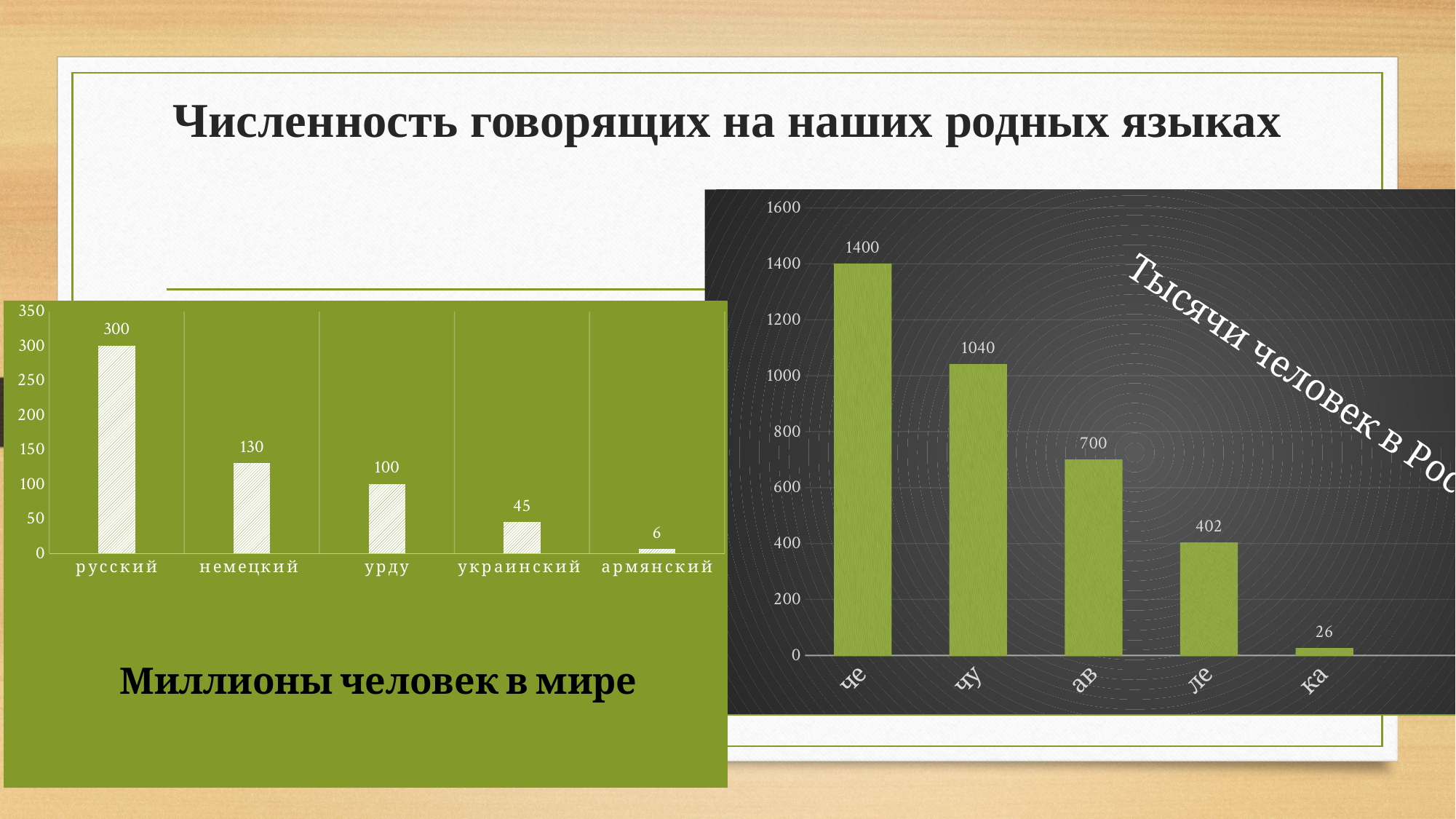

# Численность говорящих на наших родных языках

### Chart

| Category | Ряд 1 |
|---|---|
| чеченский | 1400.0 |
| чувашский | 1040.0 |
| аварский | 700.0 |
| лезгинский | 402.0 |
| карельский | 26.0 |

### Chart

| Category | Столбец1 |
|---|---|
| русский | 300.0 |
| немецкий  | 130.0 |
| урду | 100.0 |
| украинский  | 45.0 |
| армянский | 6.0 |

Тысячи человек в России

Миллионы человек в мире